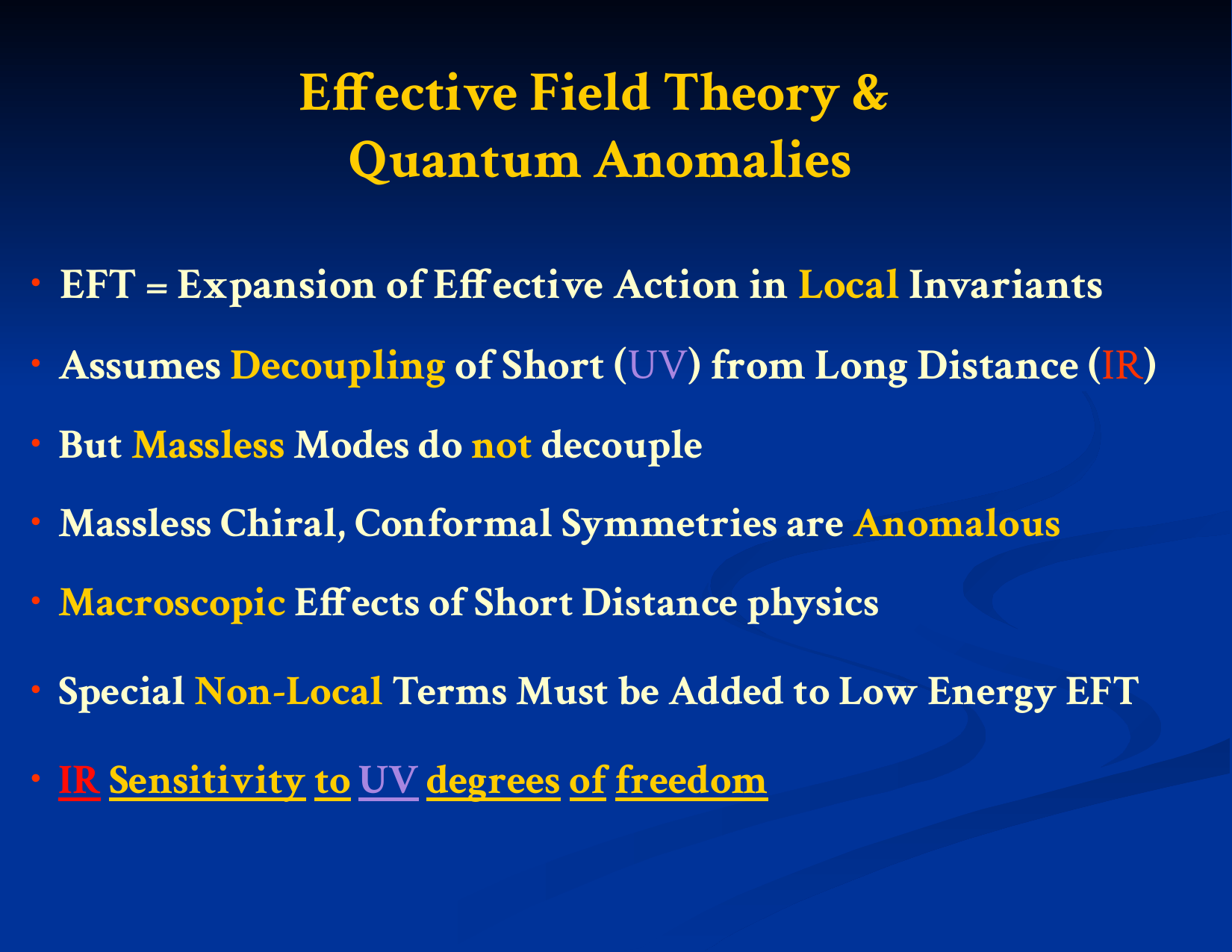

# Effective Field Theory & Quantum Anomalies
  EFT = Expansion of Effective Action in Local Invariants
  Assumes Decoupling of Short (UV) from Long Distance (IR)
  But Massless Modes do not decouple
  Massless Chiral, Conformal Symmetries are Anomalous
  Macroscopic Effects of Short Distance physics
  Special Non-Local Terms Must be Added to Low Energy EFT
  IR Sensitivity to UV degrees of freedom